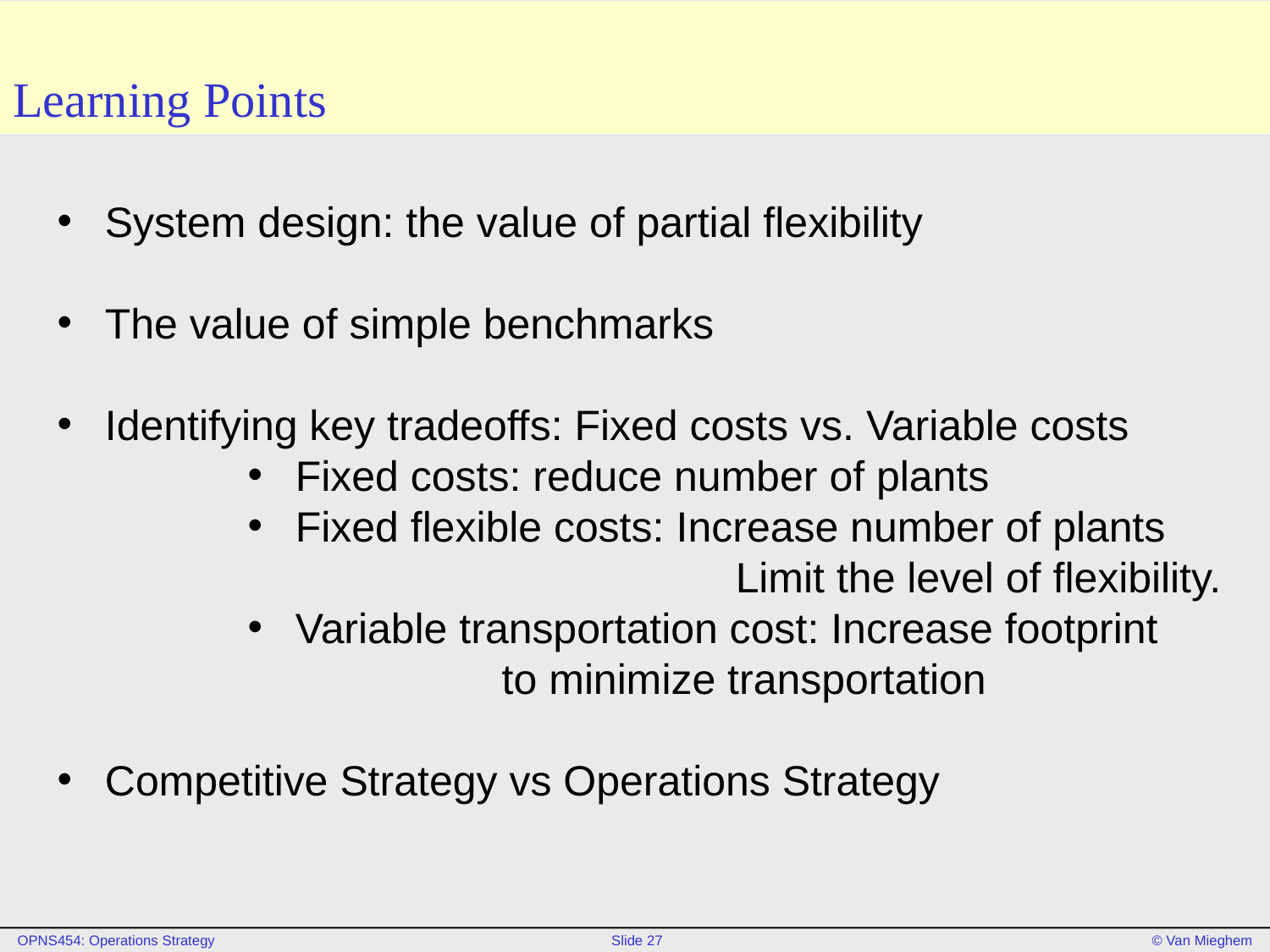

# Learning Points
System design: the value of partial flexibility

The value of simple benchmarks

Identifying key tradeoffs: Fixed costs vs. Variable costs
Fixed costs: reduce number of plants
Fixed flexible costs: Increase number of plants
			         Limit the level of flexibility.
Variable transportation cost: Increase footprint
		to minimize transportation

Competitive Strategy vs Operations Strategy